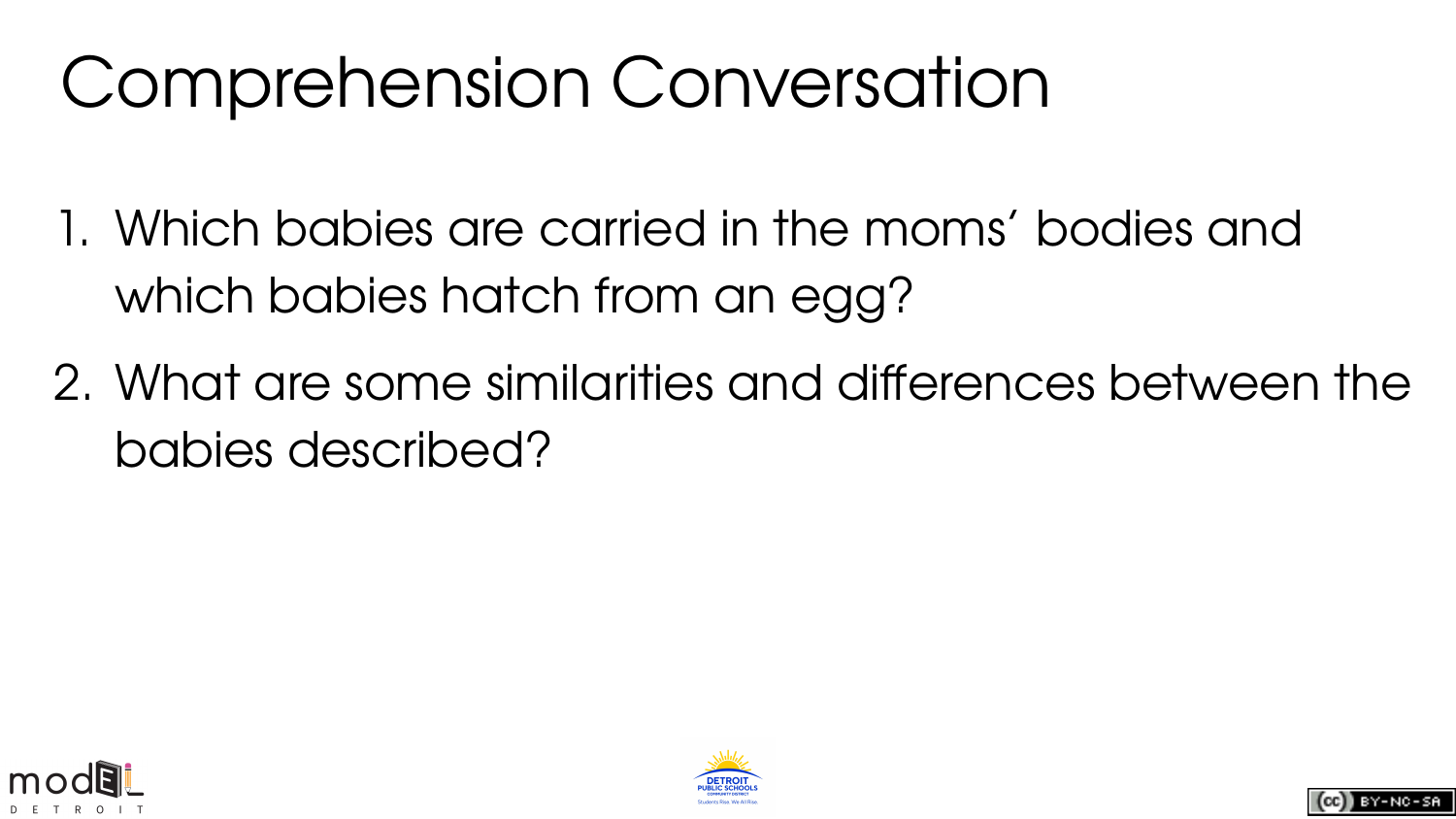

# Comprehension Conversation

Which babies are carried in the moms’ bodies and which babies hatch from an egg?
What are some similarities and differences between the babies described?